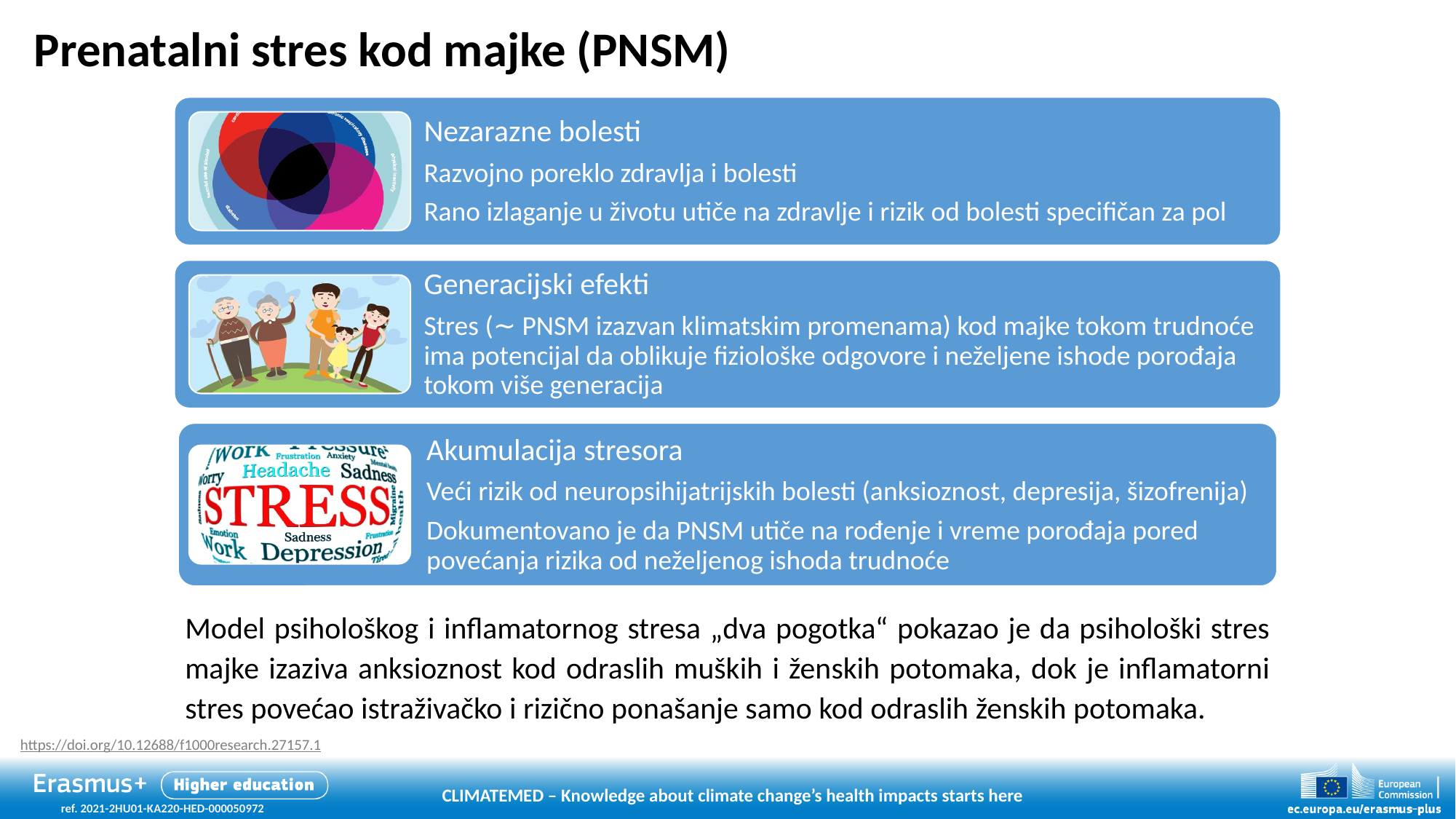

# Prenatalni stres kod majke (PNSM)
Nezarazne bolesti
Razvojno poreklo zdravlja i bolesti
Rano izlaganje u životu utiče na zdravlje i rizik od bolesti specifičan za pol
Generacijski efekti
Stres (∼ PNSM izazvan klimatskim promenama) kod majke tokom trudnoće ima potencijal da oblikuje fiziološke odgovore i neželjene ishode porođaja tokom više generacija
Akumulacija stresora
Veći rizik od neuropsihijatrijskih bolesti (anksioznost, depresija, šizofrenija)
Dokumentovano je da PNSM utiče na rođenje i vreme porođaja pored povećanja rizika od neželjenog ishoda trudnoće
Model psihološkog i inflamatornog stresa „dva pogotka“ pokazao je da psihološki stres majke izaziva anksioznost kod odraslih muških i ženskih potomaka, dok je inflamatorni stres povećao istraživačko i rizično ponašanje samo kod odraslih ženskih potomaka.
https://doi.org/10.12688/f1000research.27157.1